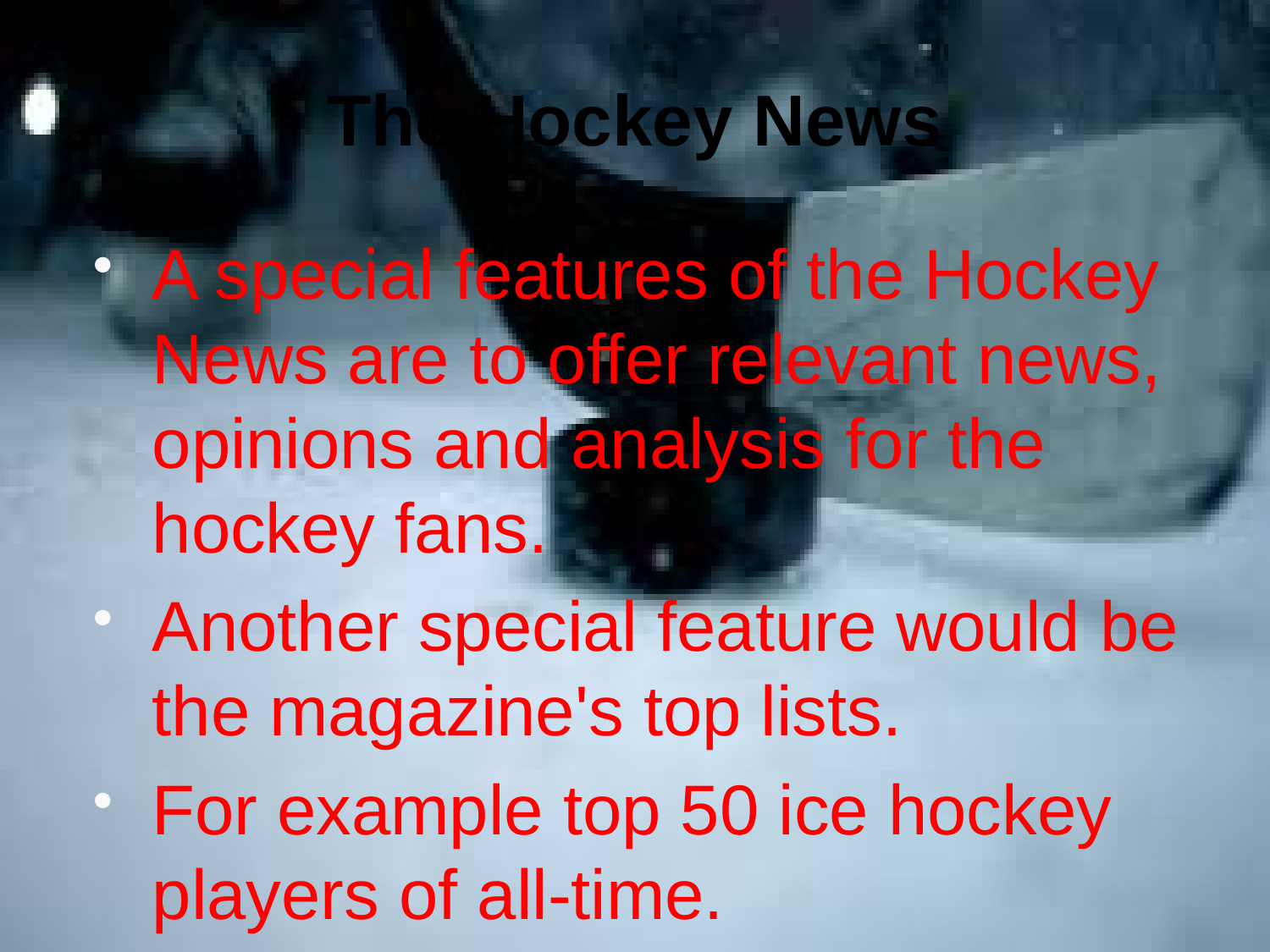

# The Hockey News
A special features of the Hockey News are to offer relevant news, opinions and analysis for the hockey fans.
Another special feature would be the magazine's top lists.
For example top 50 ice hockey players of all-time.